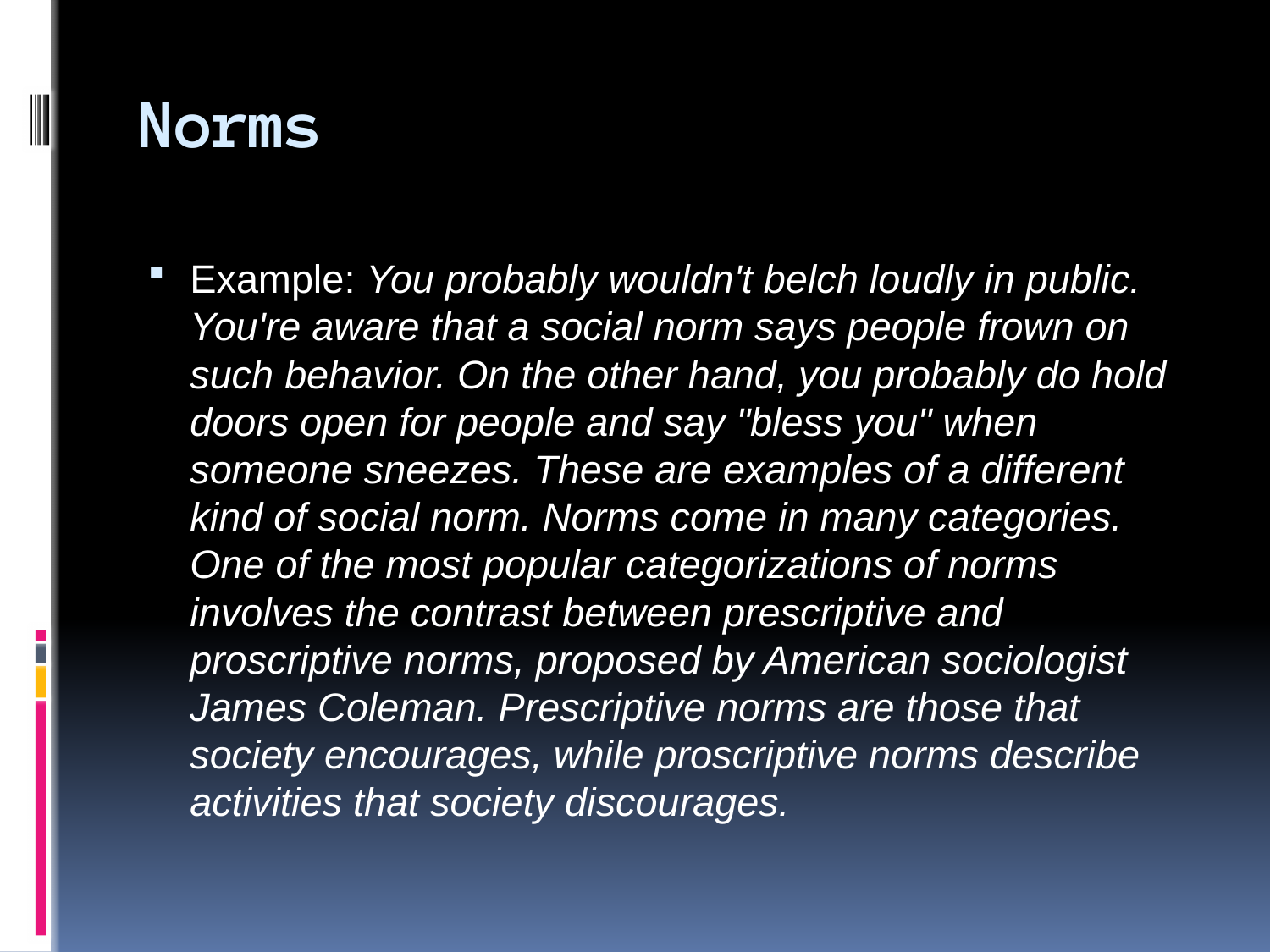

# Norms
Example: You probably wouldn't belch loudly in public. You're aware that a social norm says people frown on such behavior. On the other hand, you probably do hold doors open for people and say "bless you" when someone sneezes. These are examples of a different kind of social norm. Norms come in many categories. One of the most popular categorizations of norms involves the contrast between prescriptive and proscriptive norms, proposed by American sociologist James Coleman. Prescriptive norms are those that society encourages, while proscriptive norms describe activities that society discourages.